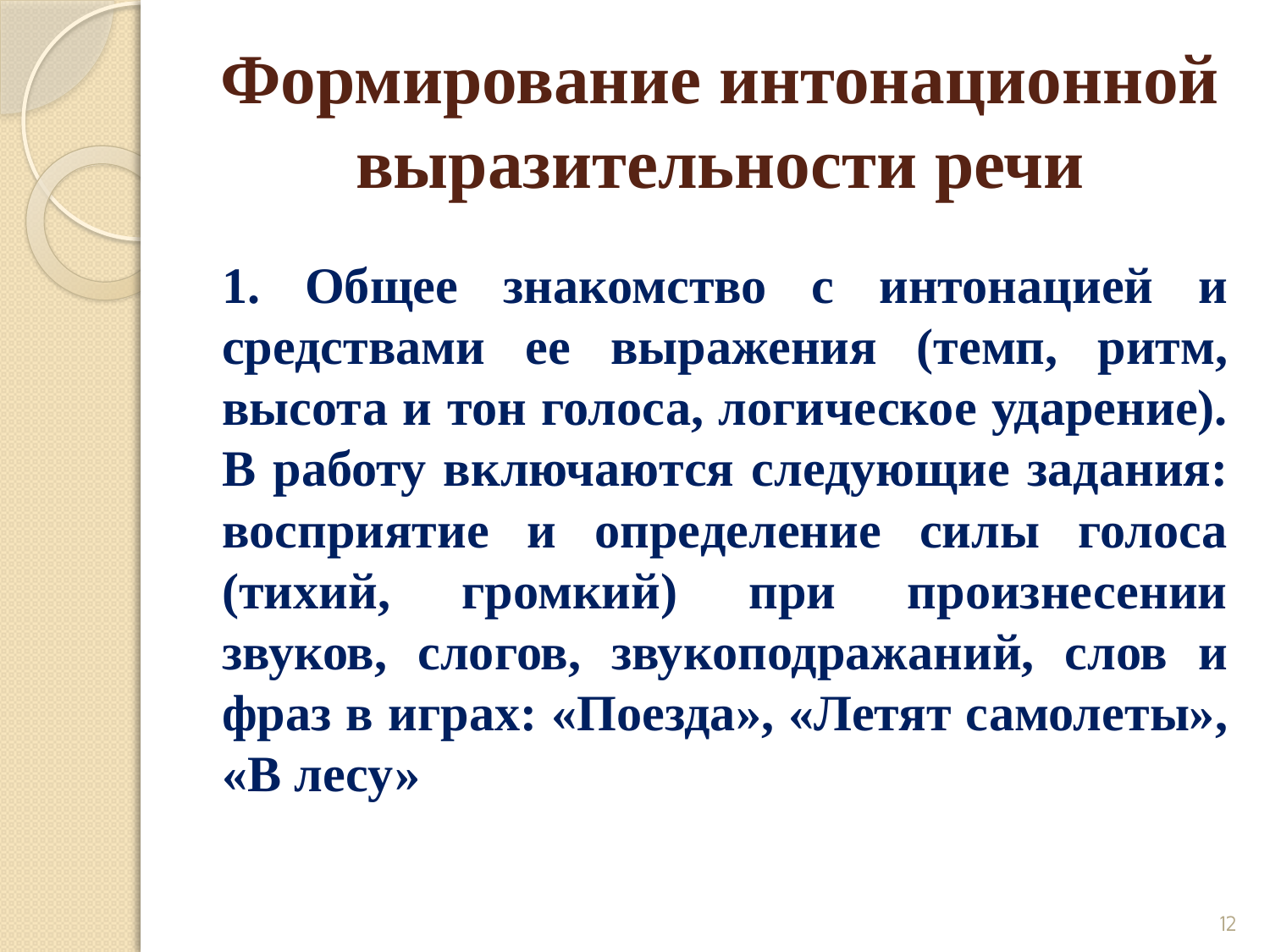

# Формирование интонационной выразительности речи
1. Общее знакомство с интонацией и средствами ее выражения (темп, ритм, высота и тон голоса, логическое ударение). В работу включаются следующие задания:
восприятие и определение силы голоса (тихий, громкий) при произнесении звуков, слогов, звукоподражаний, слов и фраз в играх: «Поезда», «Летят самолеты», «В лесу»
12